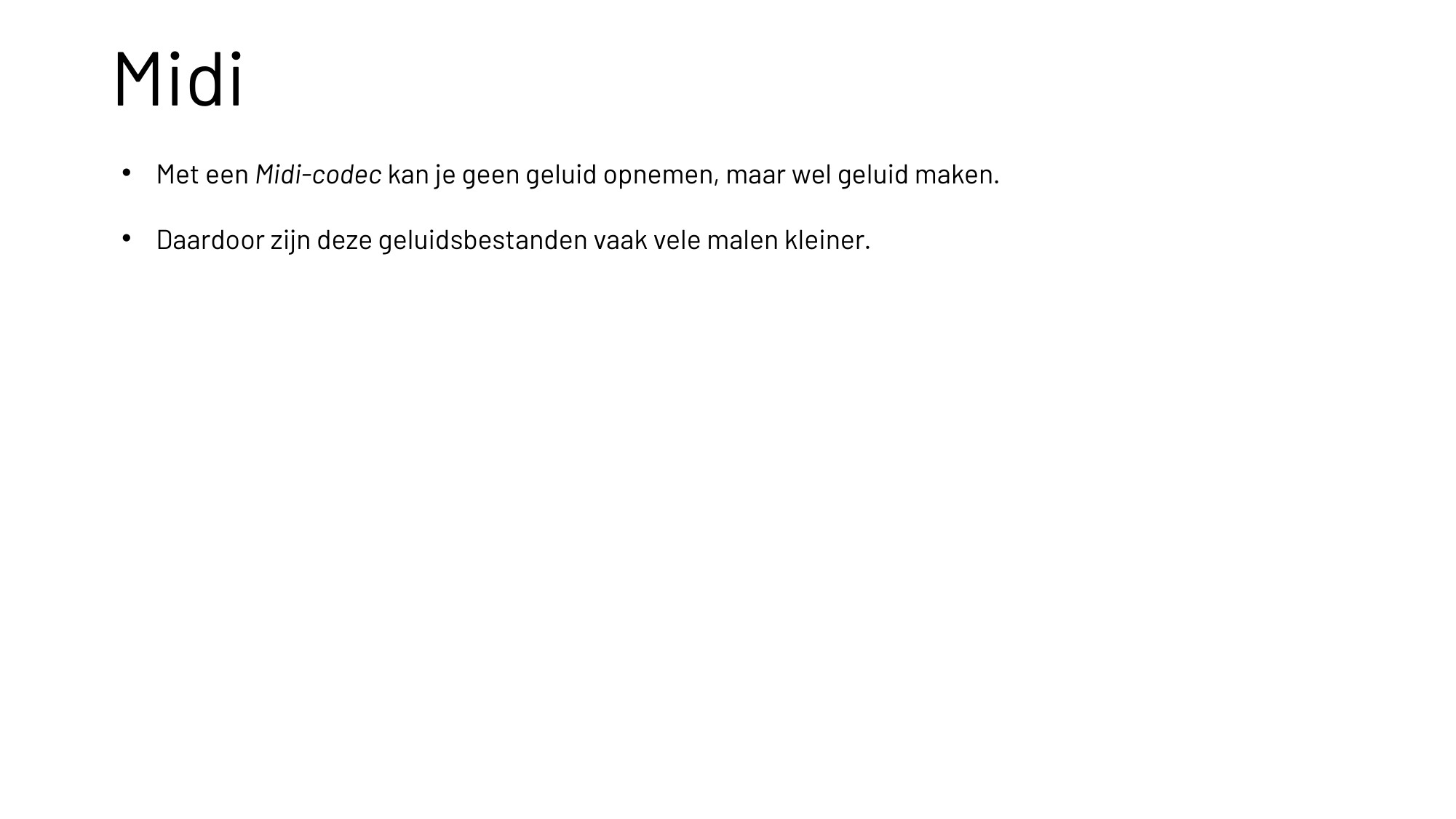

Midi
Met een Midi-codec kan je geen geluid opnemen, maar wel geluid maken.
Daardoor zijn deze geluidsbestanden vaak vele malen kleiner.